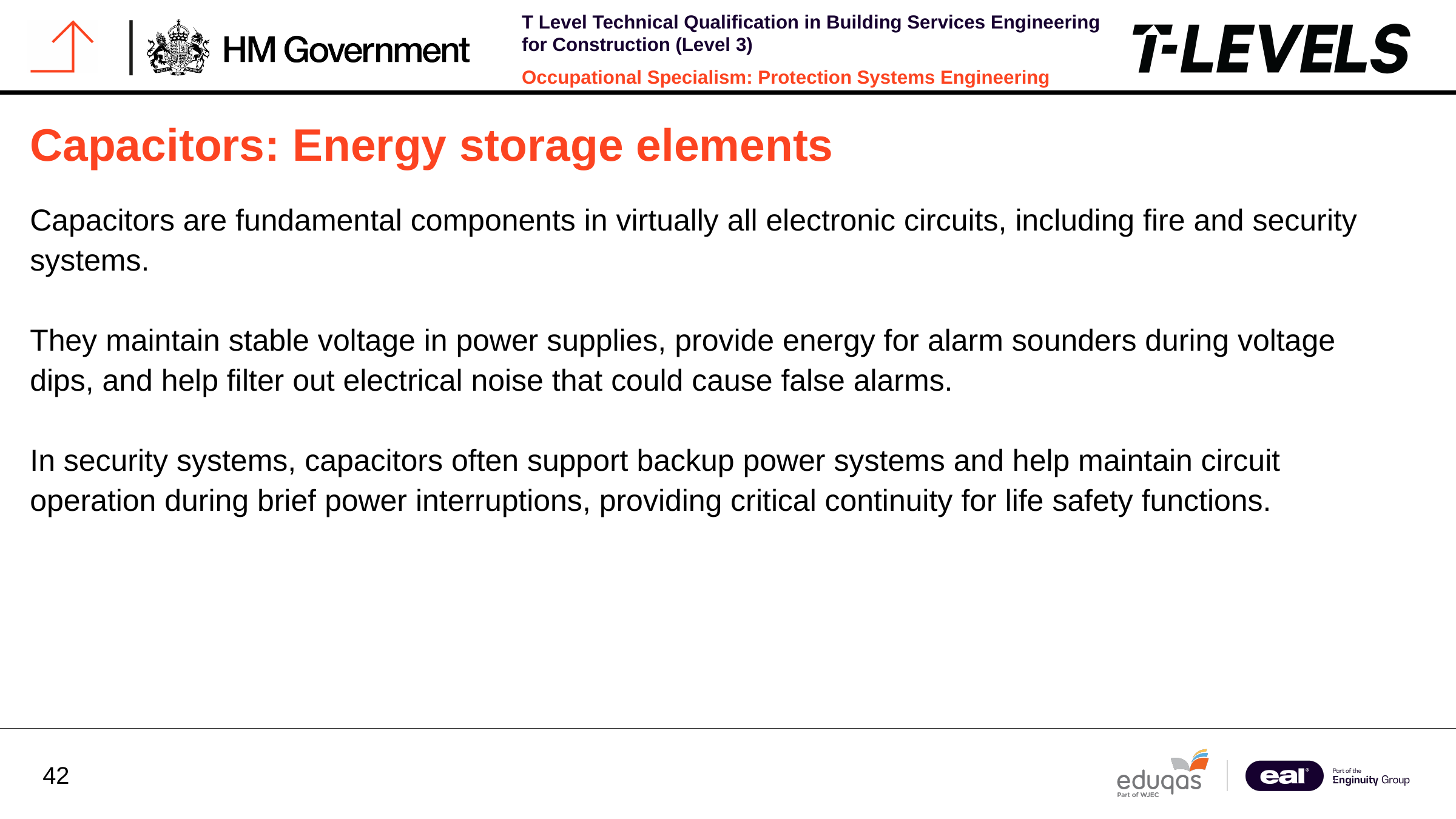

Capacitors: Energy storage elements
Capacitors are fundamental components in virtually all electronic circuits, including fire and security systems.

They maintain stable voltage in power supplies, provide energy for alarm sounders during voltage dips, and help filter out electrical noise that could cause false alarms.

In security systems, capacitors often support backup power systems and help maintain circuit operation during brief power interruptions, providing critical continuity for life safety functions.